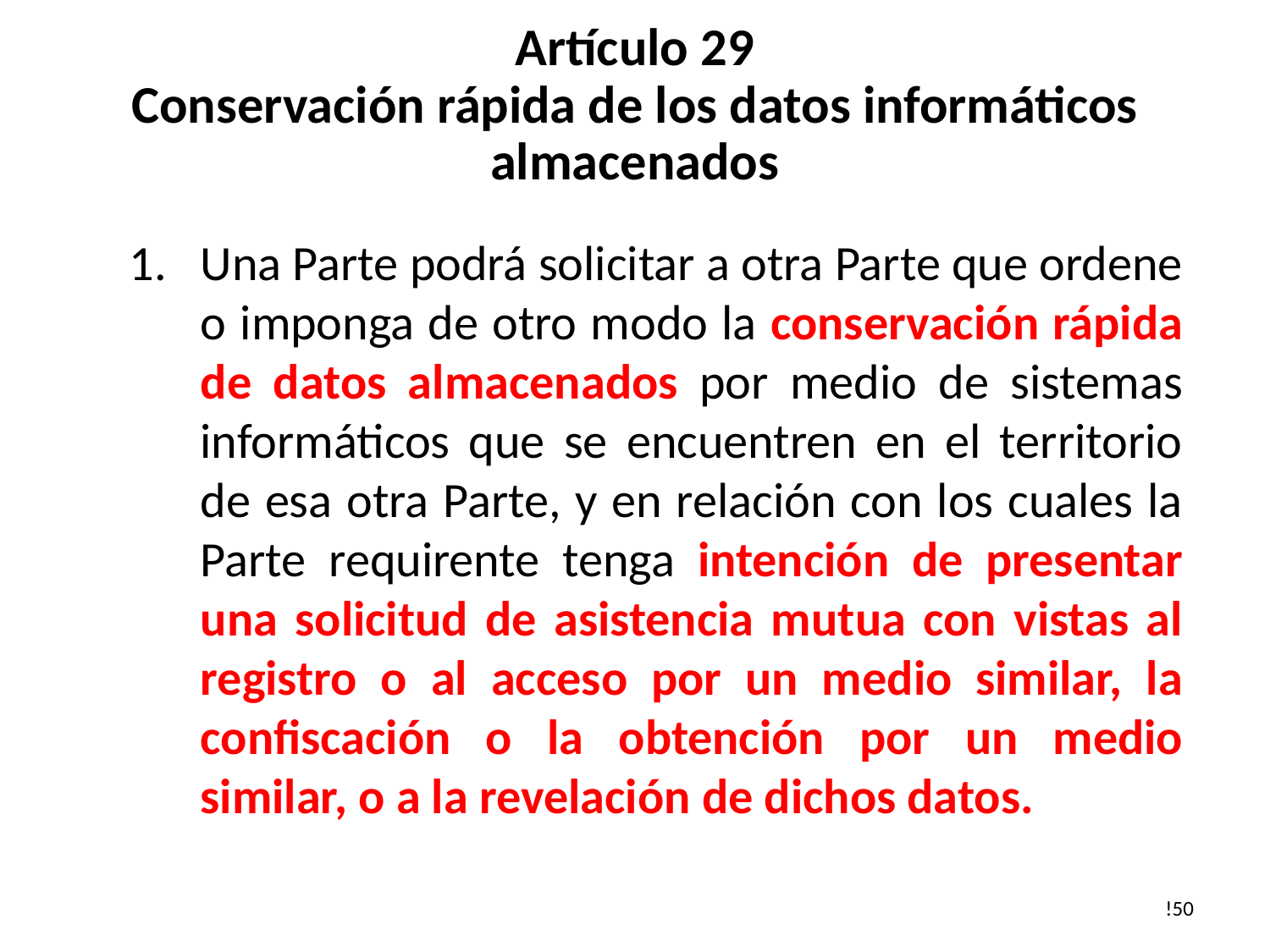

# Artículo 29 Conservación rápida de los datos informáticos almacenados
Una Parte podrá solicitar a otra Parte que ordene o imponga de otro modo la conservación rápida de datos almacenados por medio de sistemas informáticos que se encuentren en el territorio de esa otra Parte, y en relación con los cuales la Parte requirente tenga intención de presentar una solicitud de asistencia mutua con vistas al registro o al acceso por un medio similar, la confiscación o la obtención por un medio similar, o a la revelación de dichos datos.
!50